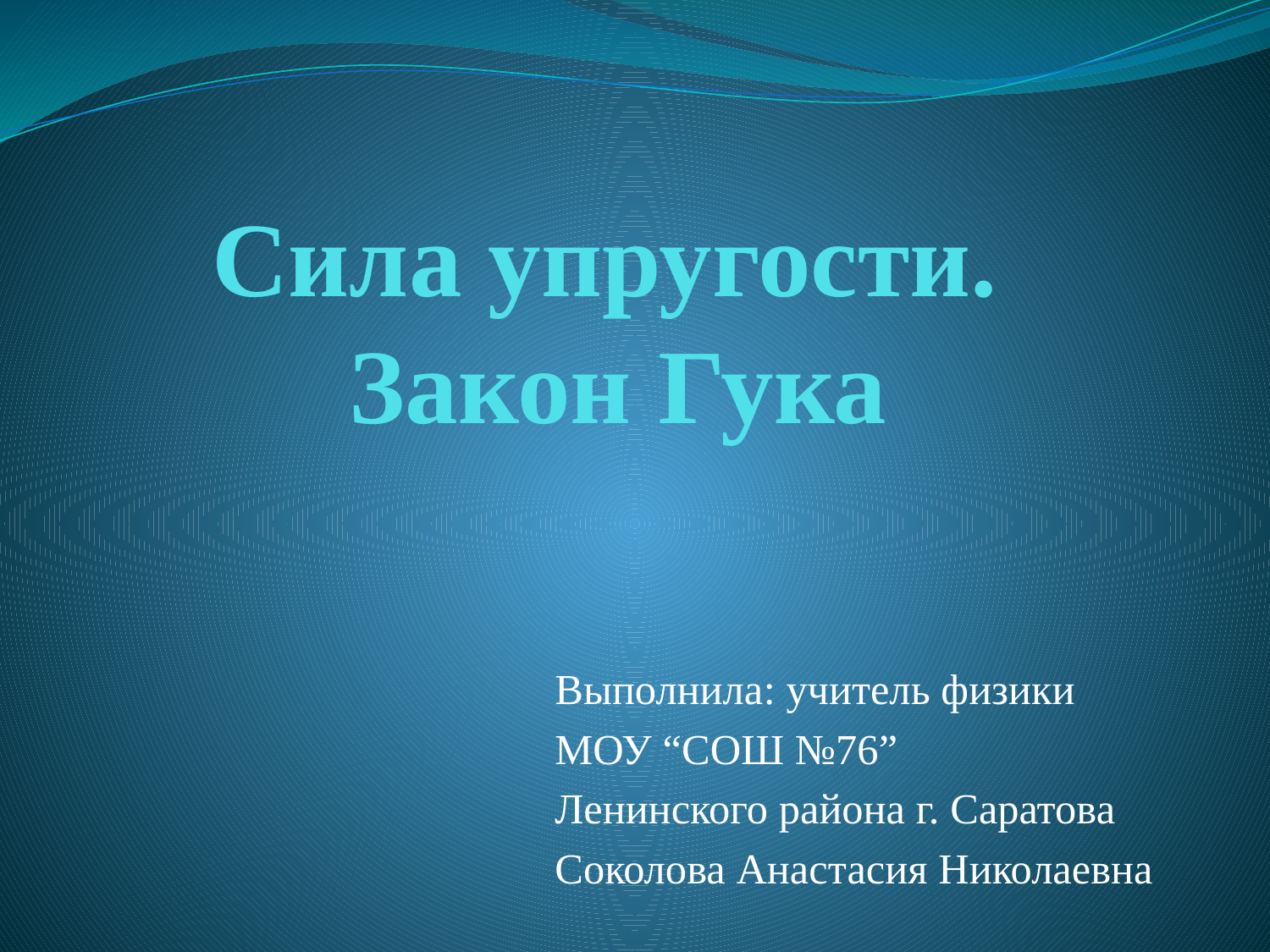

# Сила упругости. Закон Гука
Выполнила: учитель физики
МОУ “СОШ №76”
Ленинского района г. Саратова
Соколова Анастасия Николаевна